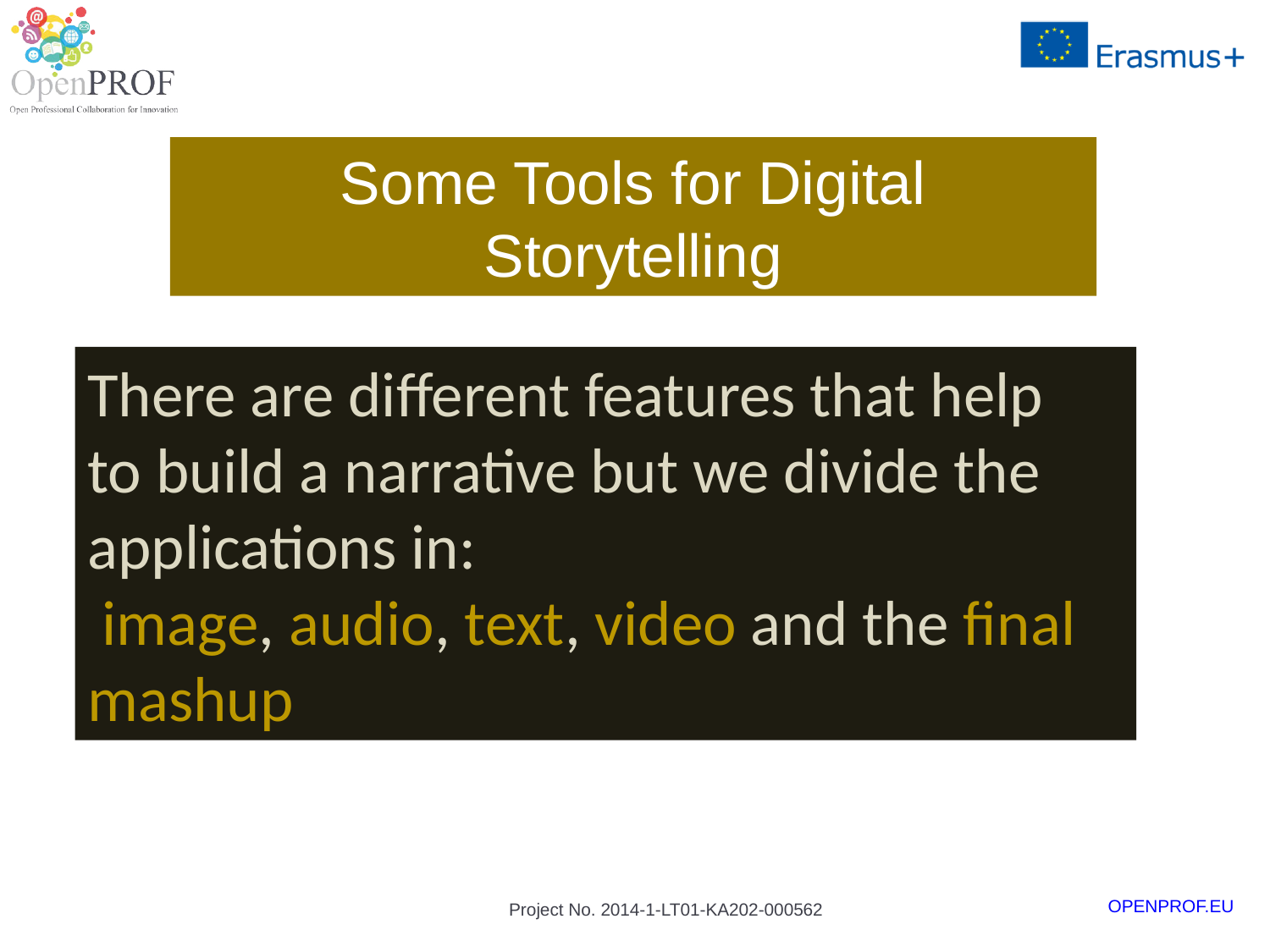

# Some Tools for Digital Storytelling
There are different features that help  to build a narrative but we divide the applications in:
 image, audio, text, video and the final mashup